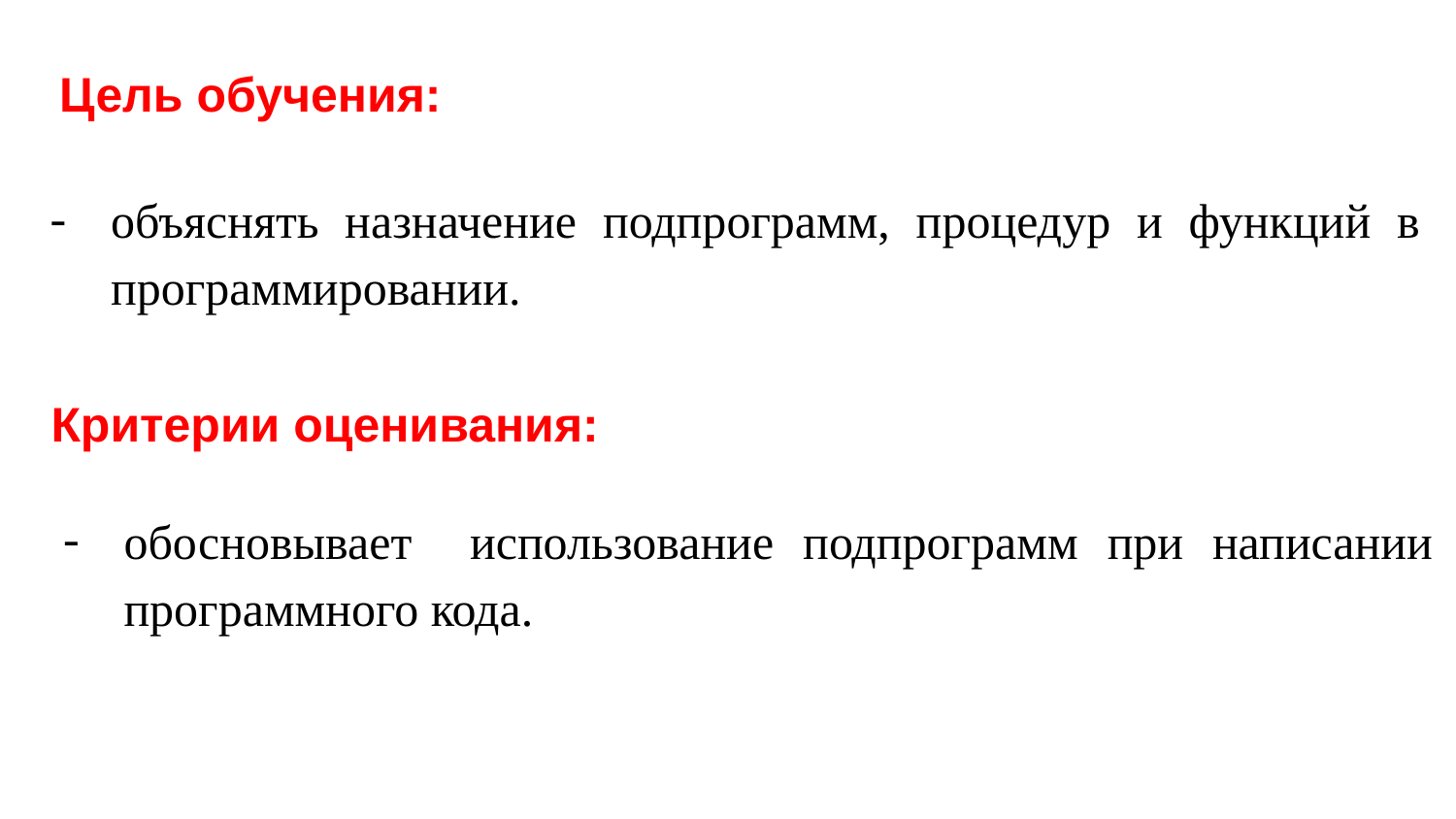

Цель обучения:
объяснять назначение подпрограмм, процедур и функций в программировании.

Критерии оценивания:
обосновывает  использование подпрограмм при написании программного кода.